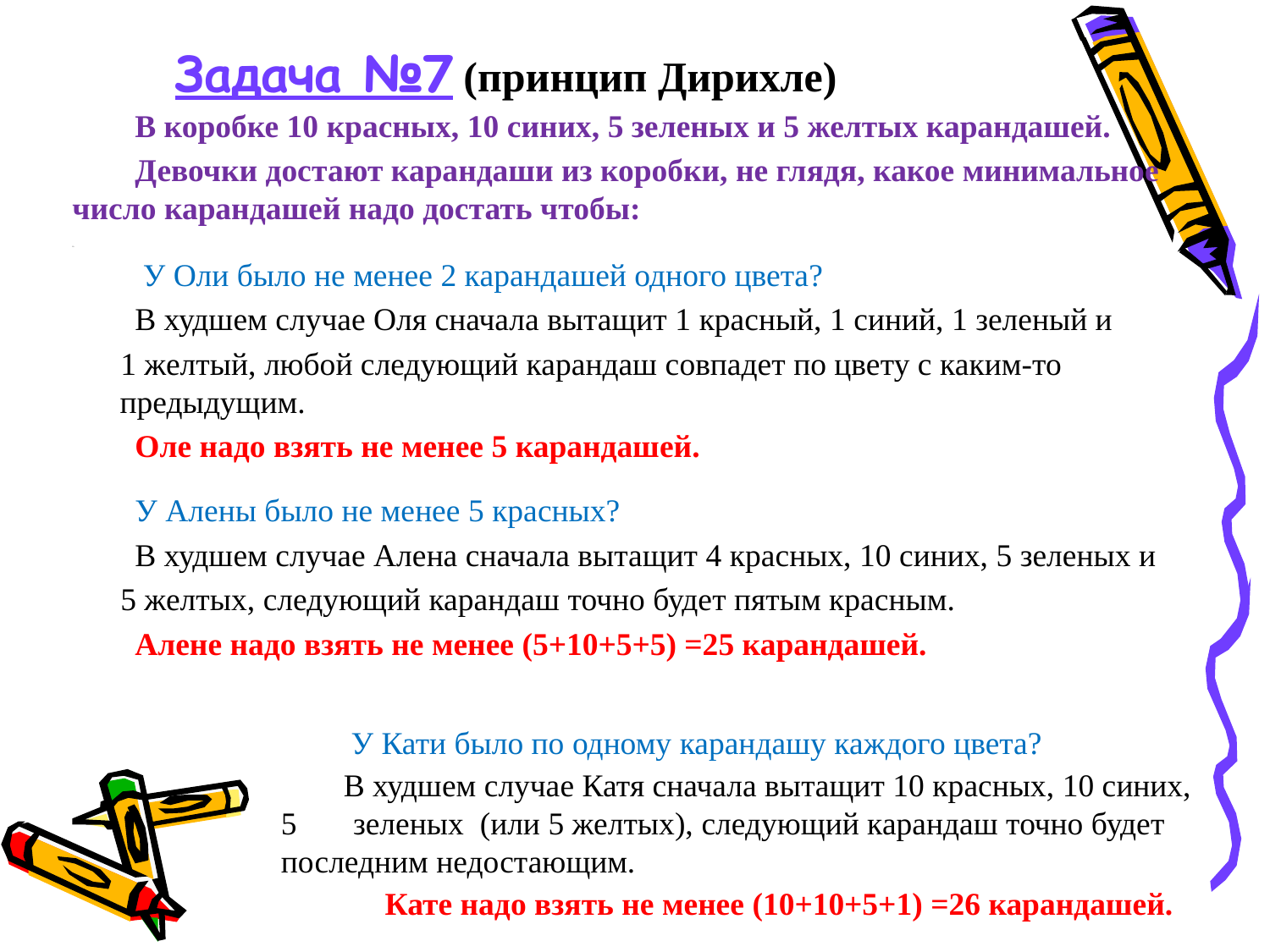

Задача №7 (принцип Дирихле)

В коробке 10 красных, 10 синих, 5 зеленых и 5 желтых карандашей.
Девочки достают карандаши из коробки, не глядя, какое минимальное  число карандашей надо достать чтобы:

10
 У Оли было не менее 2 карандашей одного цвета?
В худшем случае Оля сначала вытащит 1 красный, 1 синий, 1 зеленый и
      1 желтый, любой следующий карандаш совпадет по цвету с каким-то предыдущим.
Оле надо взять не менее 5 карандашей.

У Алены было не менее 5 красных?
В худшем случае Алена сначала вытащит 4 красных, 10 синих, 5 зеленых и
      5 желтых, следующий карандаш точно будет пятым красным.
Алене надо взять не менее (5+10+5+5) =25 карандашей.

 У Кати было по одному карандашу каждого цвета?
В худшем случае Катя сначала вытащит 10 красных, 10 синих, 5       зеленых  (или 5 желтых), следующий карандаш точно будет последним недостающим.
             Кате надо взять не менее (10+10+5+1) =26 карандашей.